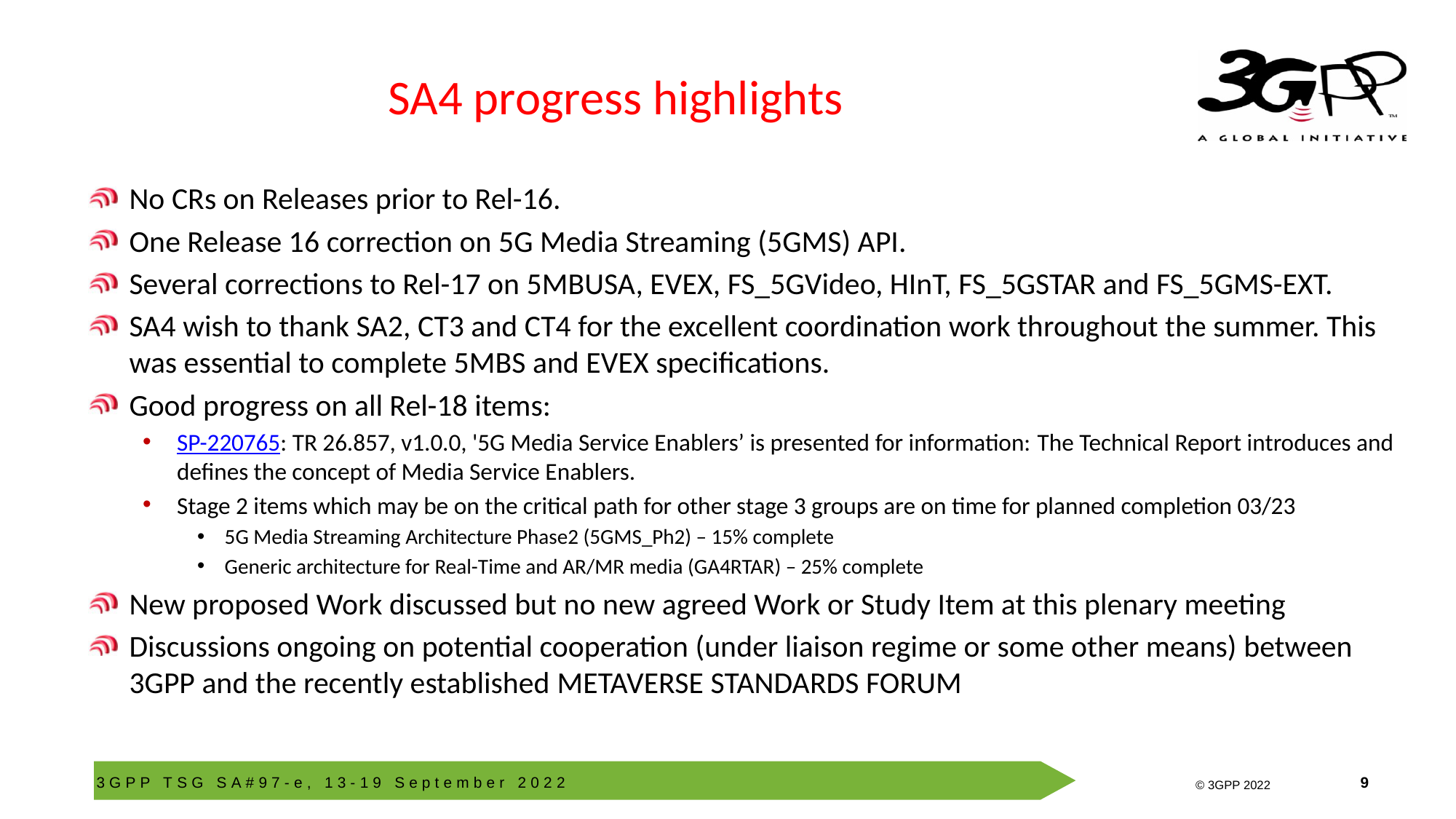

# SA4 progress highlights
No CRs on Releases prior to Rel-16.
One Release 16 correction on 5G Media Streaming (5GMS) API.
Several corrections to Rel-17 on 5MBUSA, EVEX, FS_5GVideo, HInT, FS_5GSTAR and FS_5GMS-EXT.
SA4 wish to thank SA2, CT3 and CT4 for the excellent coordination work throughout the summer. This was essential to complete 5MBS and EVEX specifications.
Good progress on all Rel-18 items:
SP-220765: TR 26.857, v1.0.0, '5G Media Service Enablers’ is presented for information: The Technical Report introduces and defines the concept of Media Service Enablers.
Stage 2 items which may be on the critical path for other stage 3 groups are on time for planned completion 03/23
5G Media Streaming Architecture Phase2 (5GMS_Ph2) – 15% complete
Generic architecture for Real-Time and AR/MR media (GA4RTAR) – 25% complete
New proposed Work discussed but no new agreed Work or Study Item at this plenary meeting
Discussions ongoing on potential cooperation (under liaison regime or some other means) between 3GPP and the recently established METAVERSE STANDARDS FORUM